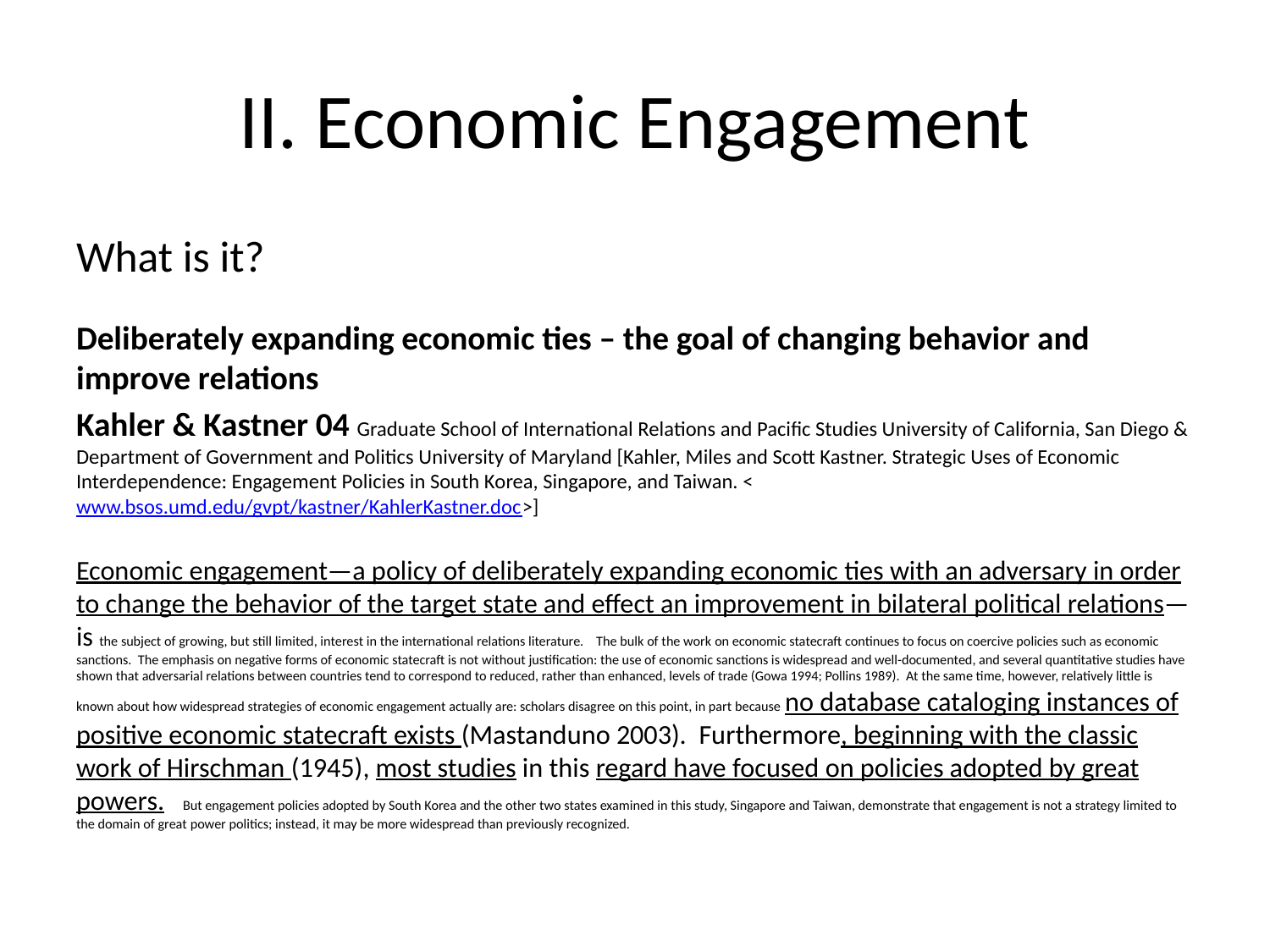

# II. Economic Engagement
What is it?

Deliberately expanding economic ties – the goal of changing behavior and improve relations
Kahler & Kastner 04 Graduate School of International Relations and Pacific Studies University of California, San Diego & Department of Government and Politics University of Maryland [Kahler, Miles and Scott Kastner. Strategic Uses of Economic Interdependence: Engagement Policies in South Korea, Singapore, and Taiwan. <www.bsos.umd.edu/gvpt/kastner/KahlerKastner.doc>]

Economic engagement—a policy of deliberately expanding economic ties with an adversary in order to change the behavior of the target state and effect an improvement in bilateral political relations—is the subject of growing, but still limited, interest in the international relations literature.    The bulk of the work on economic statecraft continues to focus on coercive policies such as economic sanctions.  The emphasis on negative forms of economic statecraft is not without justification: the use of economic sanctions is widespread and well-documented, and several quantitative studies have shown that adversarial relations between countries tend to correspond to reduced, rather than enhanced, levels of trade (Gowa 1994; Pollins 1989).  At the same time, however, relatively little is known about how widespread strategies of economic engagement actually are: scholars disagree on this point, in part because no database cataloging instances of positive economic statecraft exists (Mastanduno 2003).  Furthermore, beginning with the classic work of Hirschman (1945), most studies in this regard have focused on policies adopted by great powers.   But engagement policies adopted by South Korea and the other two states examined in this study, Singapore and Taiwan, demonstrate that engagement is not a strategy limited to the domain of great power politics; instead, it may be more widespread than previously recognized.